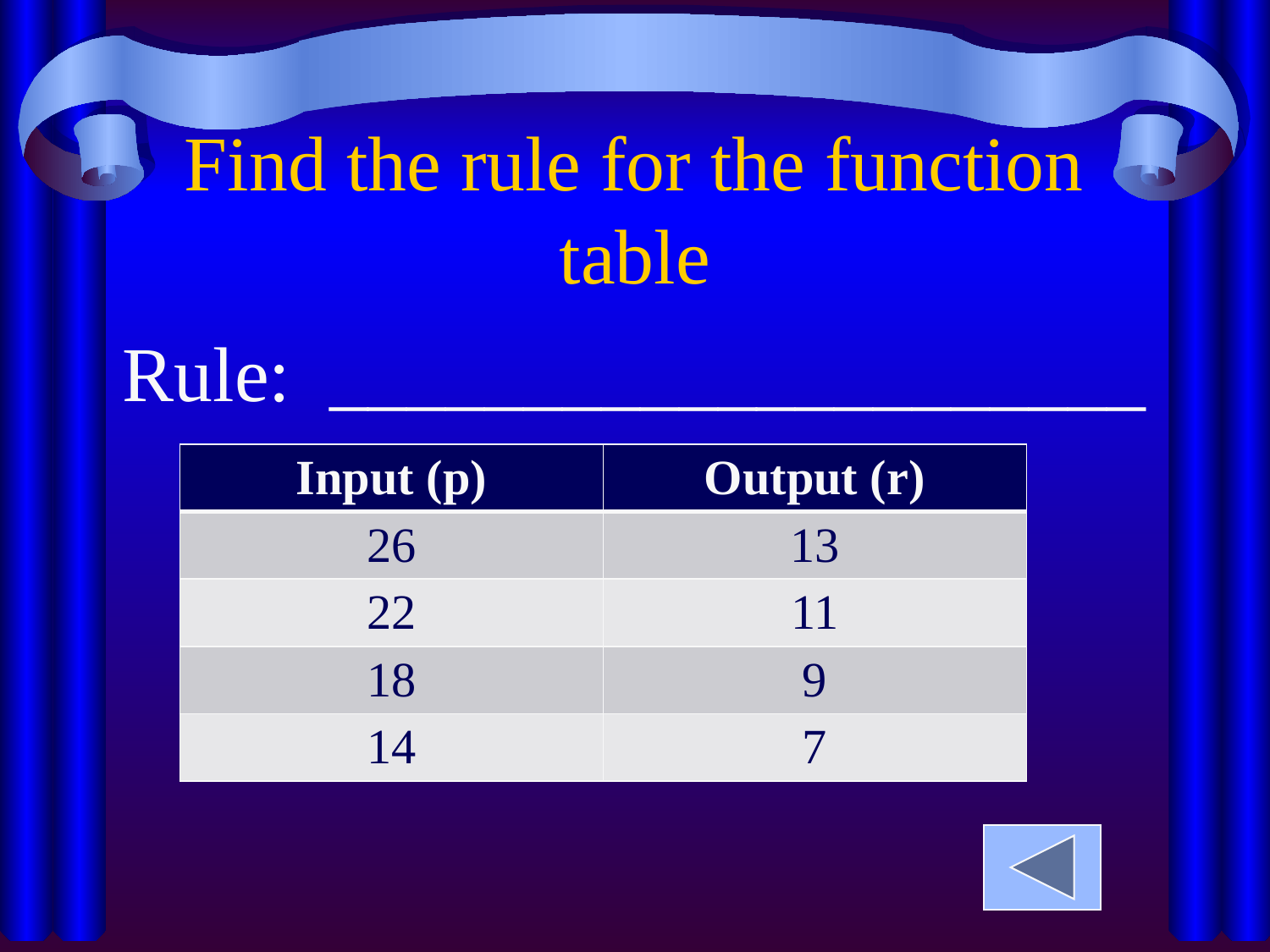

Find the rule for the function table
Rule:  _____________________
| Input (p) | Output (r) |
| --- | --- |
| 26 | 13 |
| 22 | 11 |
| 18 | 9 |
| 14 | 7 |